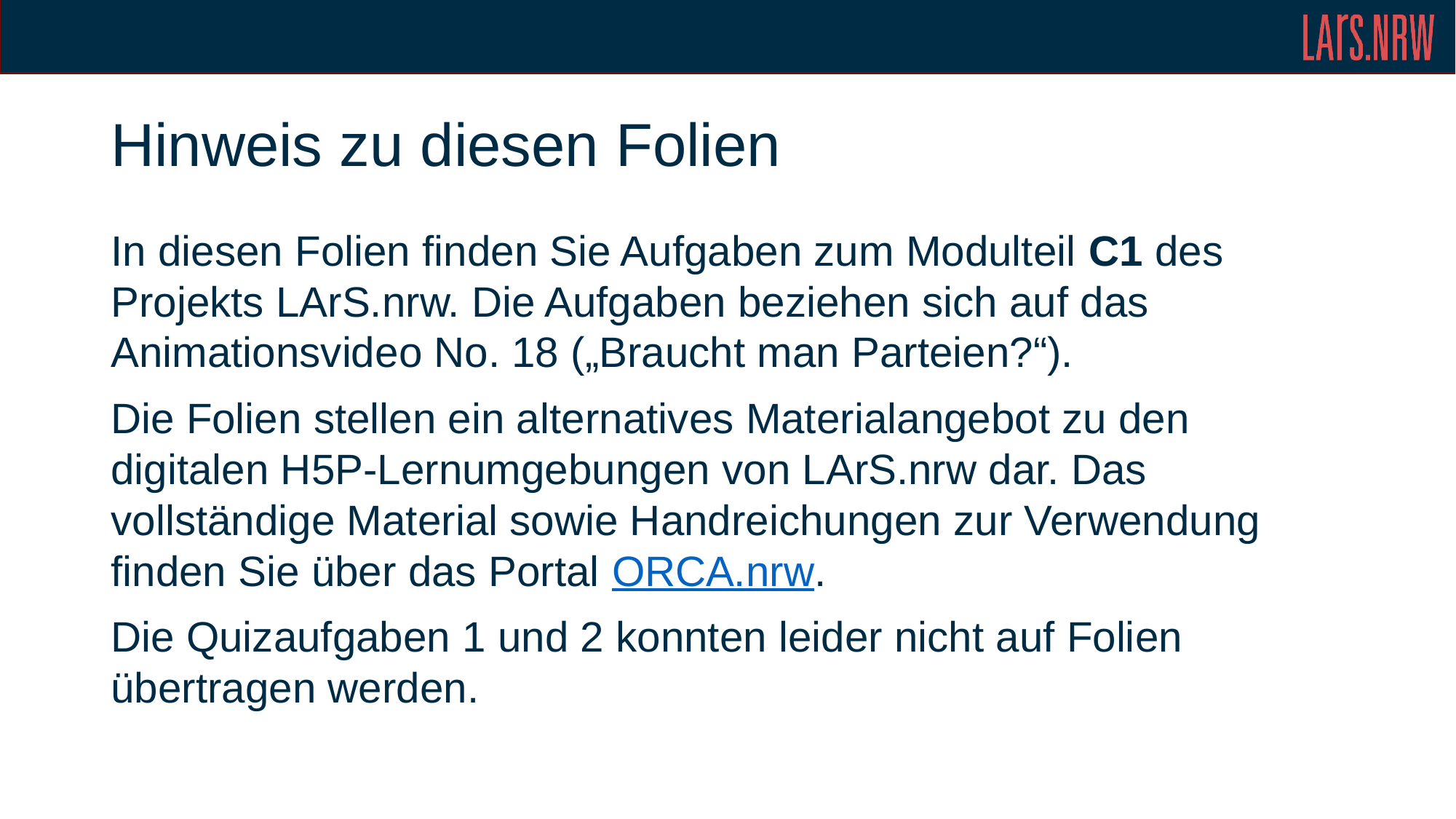

# Hinweis zu diesen Folien
In diesen Folien finden Sie Aufgaben zum Modulteil C1 des Projekts LArS.nrw. Die Aufgaben beziehen sich auf das Animationsvideo No. 18 („Braucht man Parteien?“).
Die Folien stellen ein alternatives Materialangebot zu den digitalen H5P-Lernumgebungen von LArS.nrw dar. Das vollständige Material sowie Handreichungen zur Verwendung finden Sie über das Portal ORCA.nrw.
Die Quizaufgaben 1 und 2 konnten leider nicht auf Folien übertragen werden.